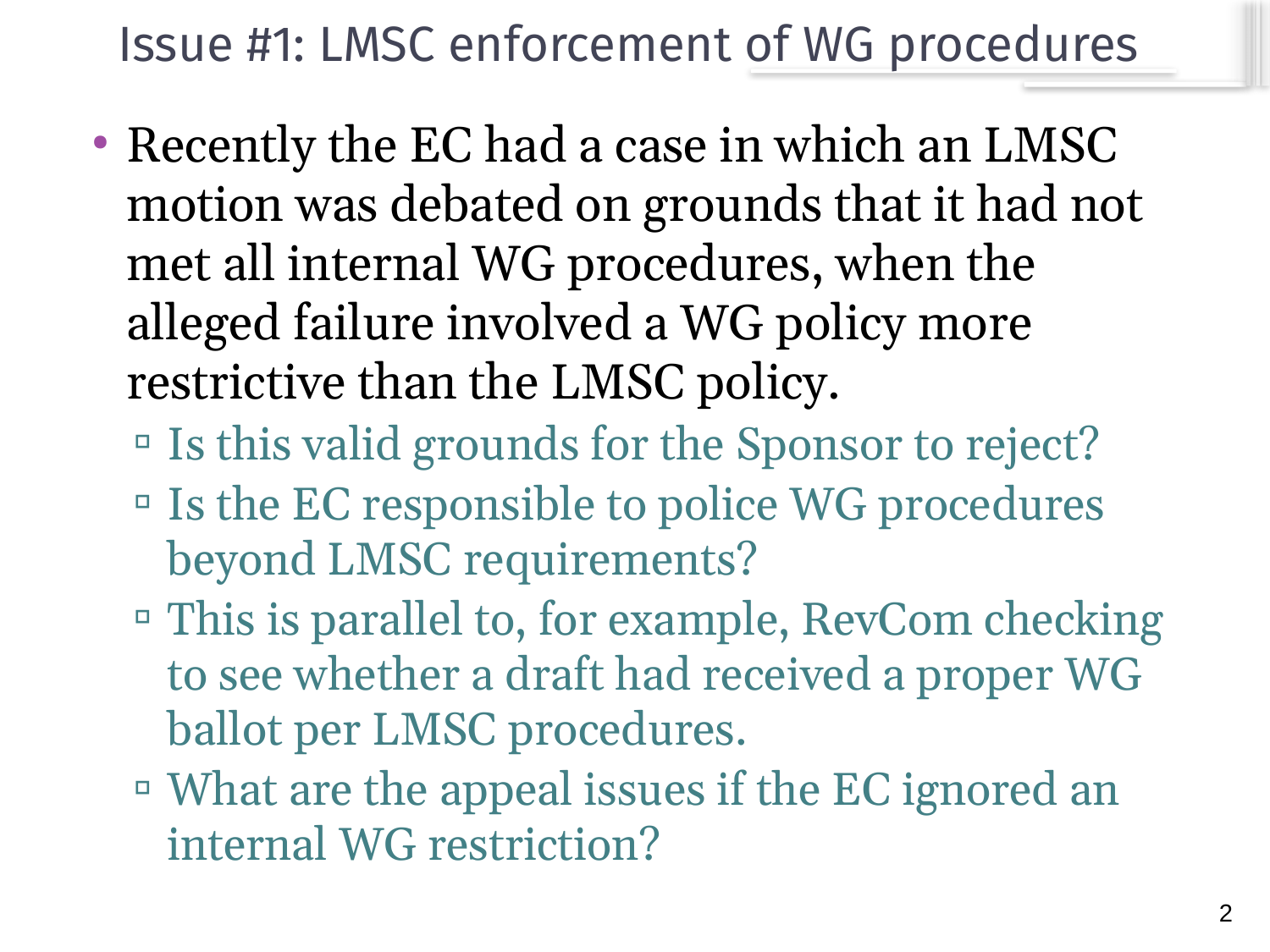

# Issue #1: LMSC enforcement of WG procedures
Recently the EC had a case in which an LMSC motion was debated on grounds that it had not met all internal WG procedures, when the alleged failure involved a WG policy more restrictive than the LMSC policy.
Is this valid grounds for the Sponsor to reject?
Is the EC responsible to police WG procedures beyond LMSC requirements?
This is parallel to, for example, RevCom checking to see whether a draft had received a proper WG ballot per LMSC procedures.
What are the appeal issues if the EC ignored an internal WG restriction?